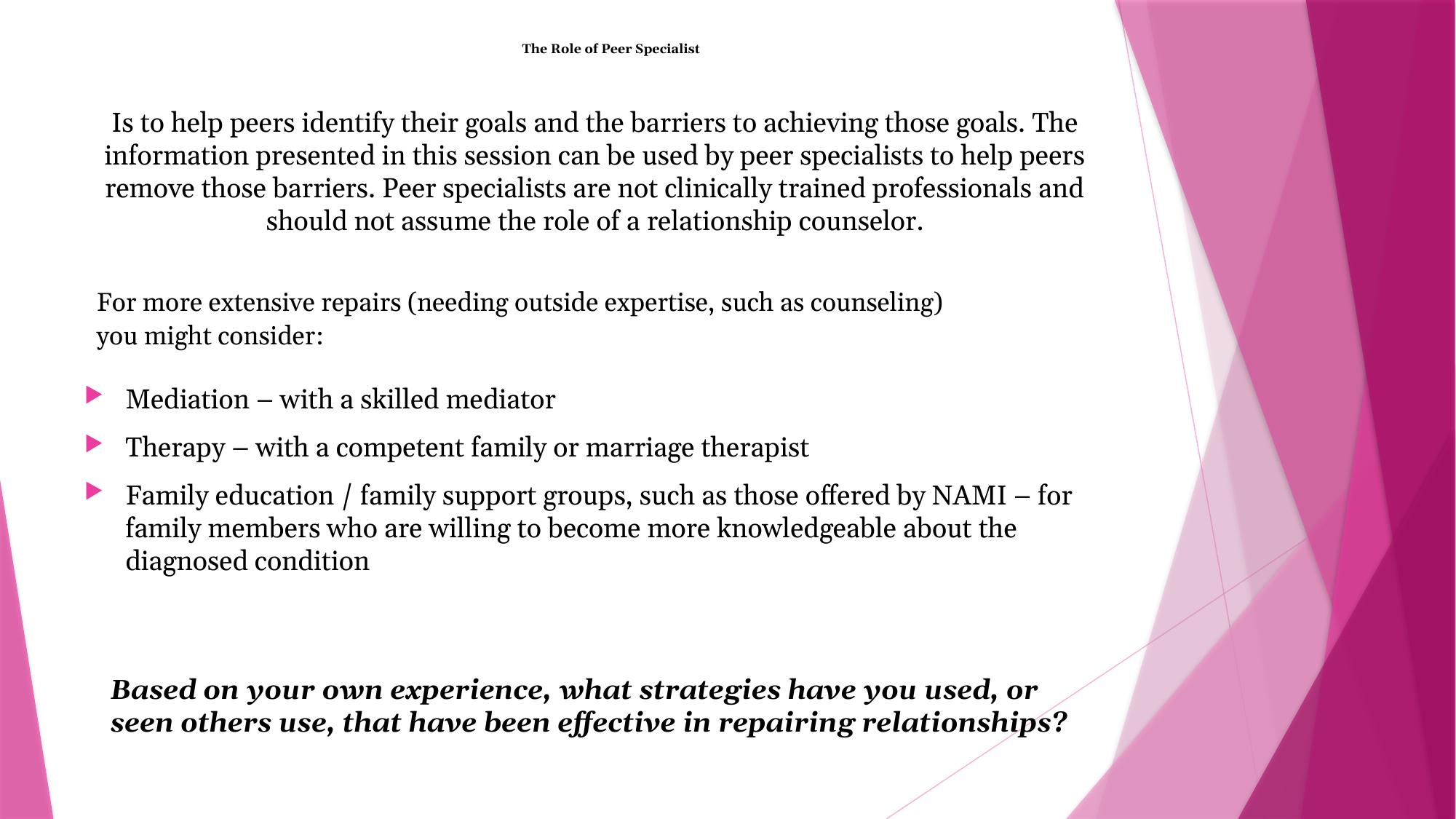

# The Role of Peer Specialist
Is to help peers identify their goals and the barriers to achieving those goals. The information presented in this session can be used by peer specialists to help peers remove those barriers. Peer specialists are not clinically trained professionals and should not assume the role of a relationship counselor.
For more extensive repairs (needing outside expertise, such as counseling) you might consider:
Mediation – with a skilled mediator
Therapy – with a competent family or marriage therapist
Family education / family support groups, such as those offered by NAMI – for family members who are willing to become more knowledgeable about the diagnosed condition
Based on your own experience, what strategies have you used, or seen others use, that have been effective in repairing relationships?